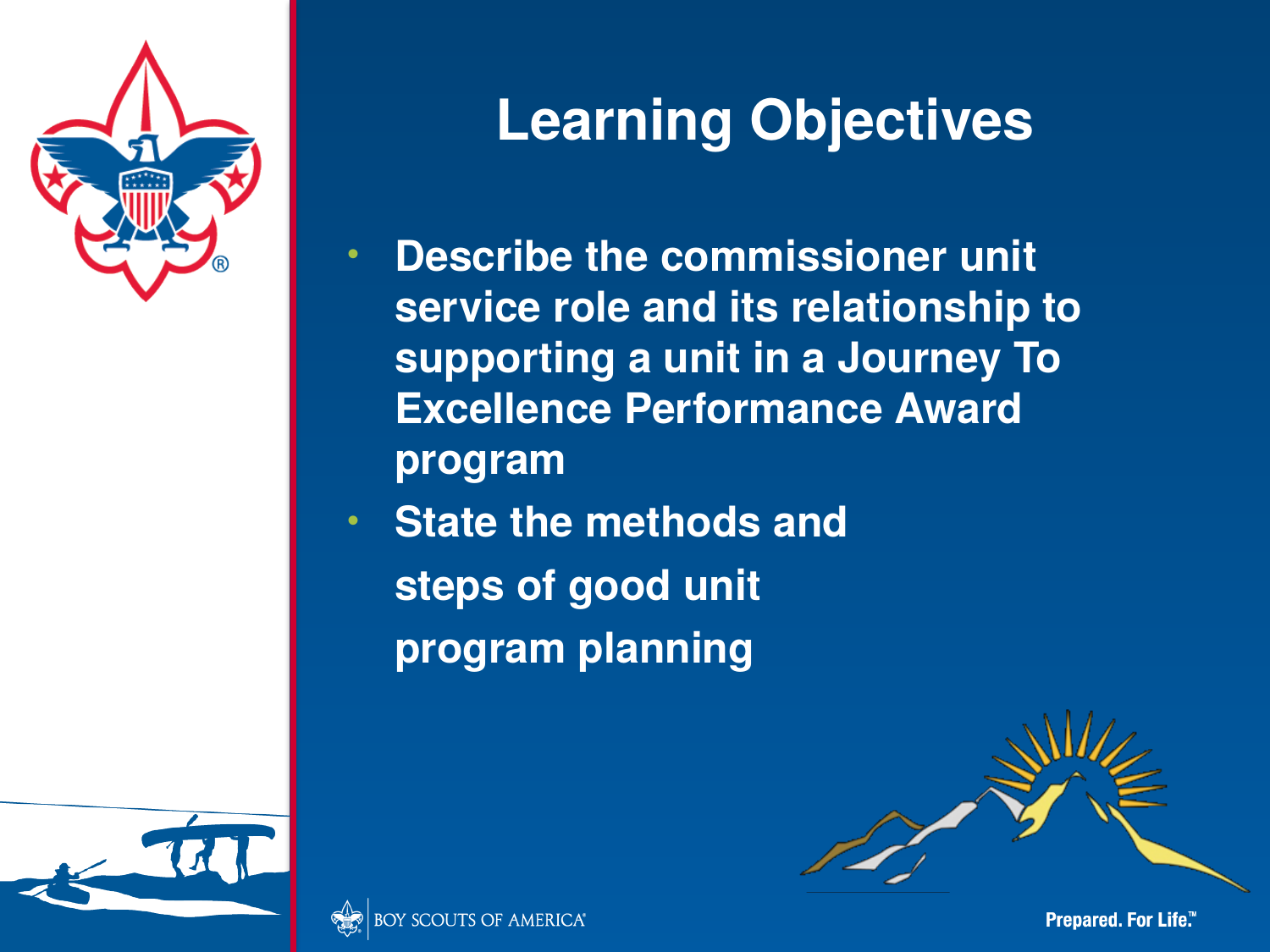

# Learning Objectives
Describe the commissioner unit service role and its relationship to supporting a unit in a Journey To Excellence Performance Award program
State the methods and
    steps of good unit
    program planning